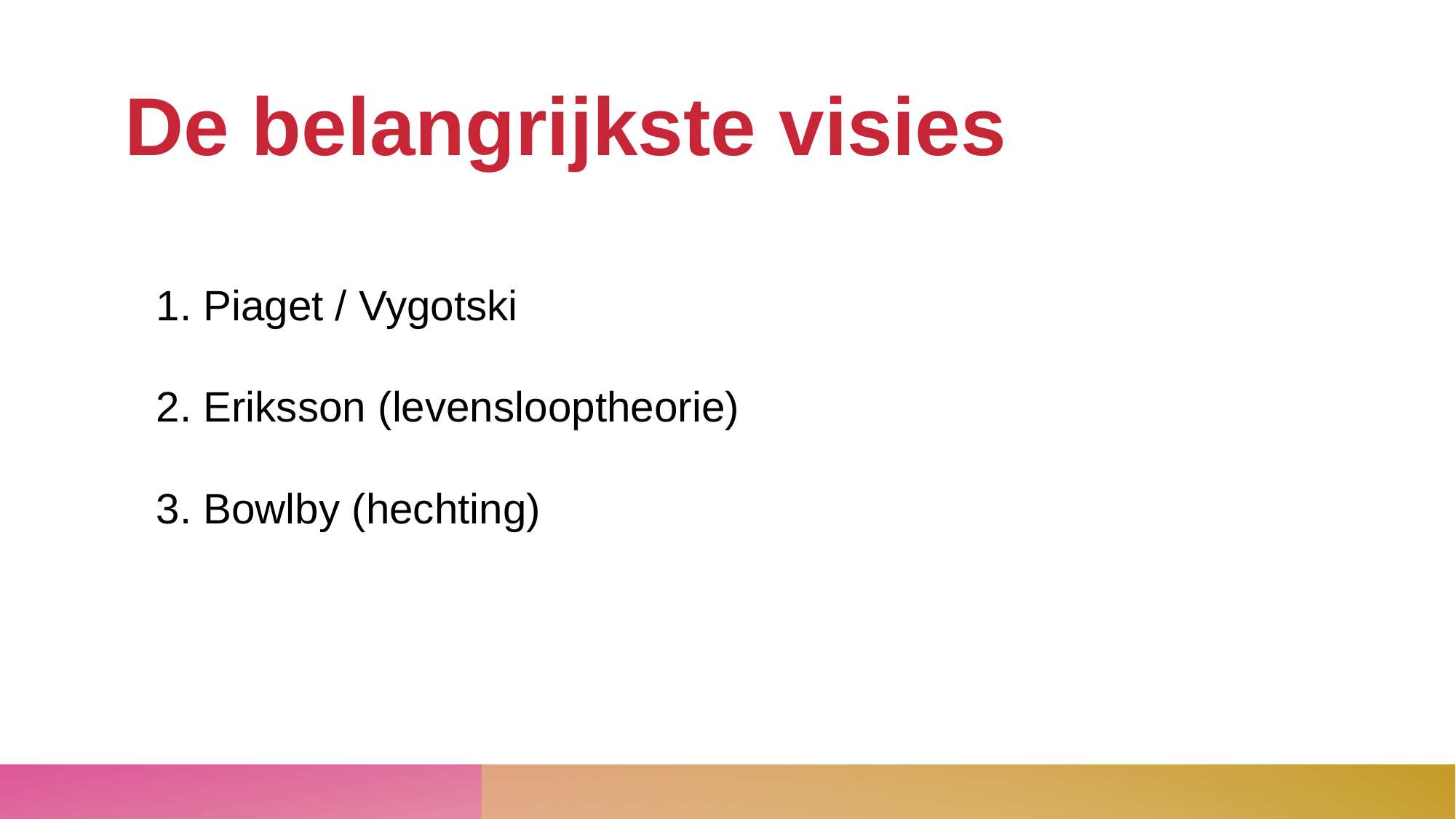

De belangrijkste visies
1. Piaget / Vygotski

2. Eriksson (levenslooptheorie)

3. Bowlby (hechting)